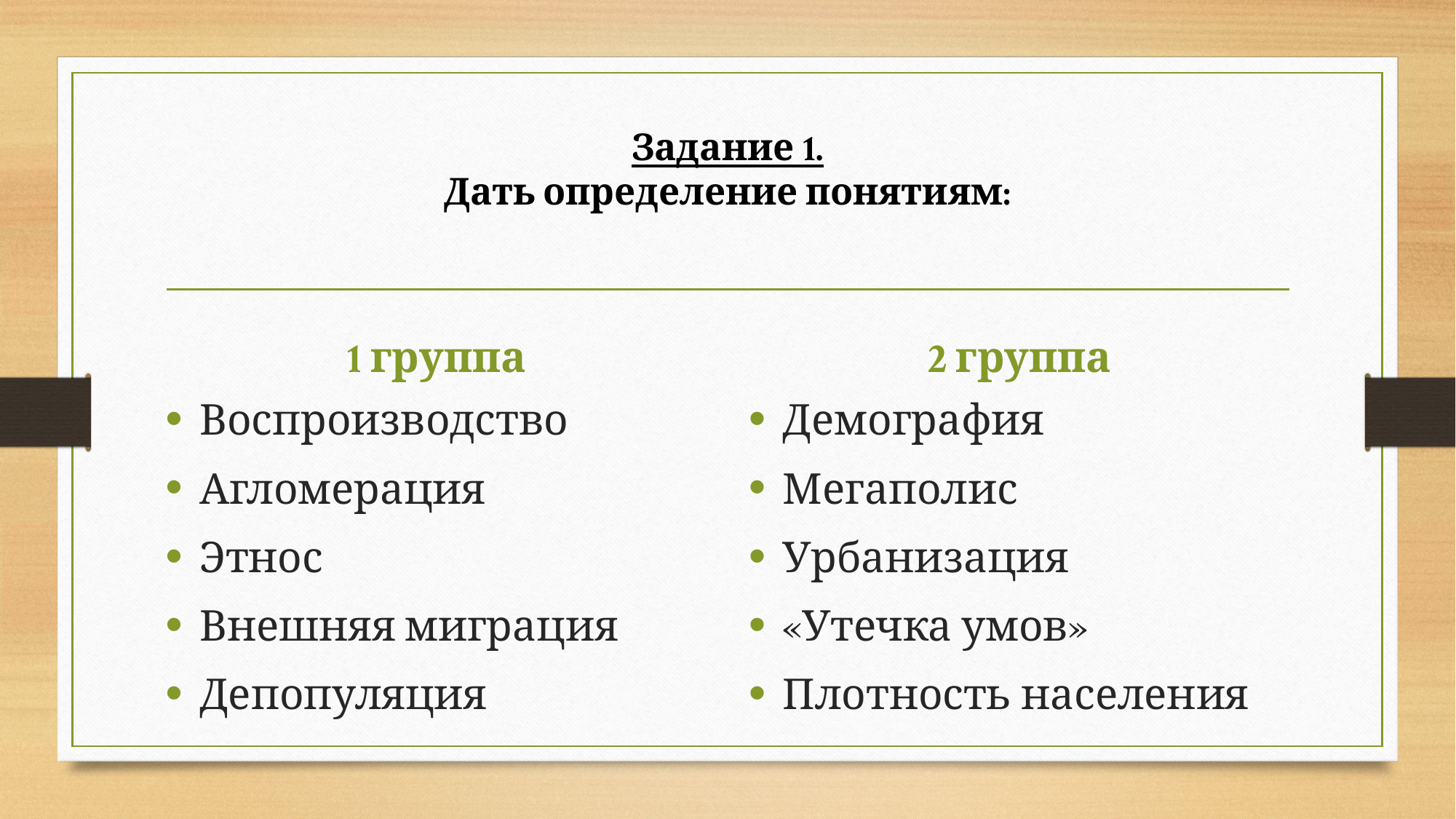

# Задание 1. Дать определение понятиям:
1 группа
2 группа
Воспроизводство
Агломерация
Этнос
Внешняя миграция
Депопуляция
Демография
Мегаполис
Урбанизация
«Утечка умов»
Плотность населения